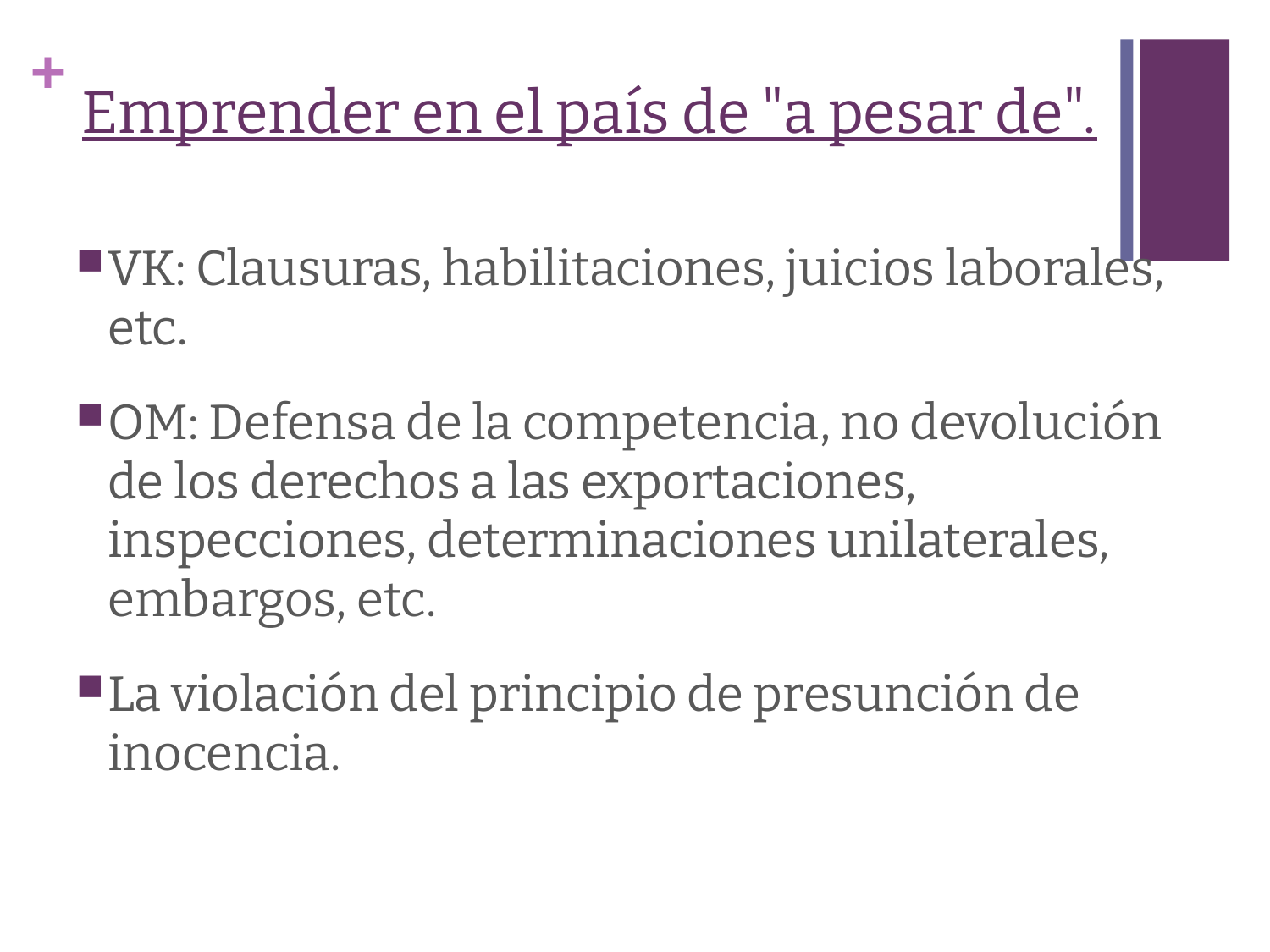

# Emprender en el país de "a pesar de".
VK: Clausuras, habilitaciones, juicios laborales, etc.
OM: Defensa de la competencia, no devolución de los derechos a las exportaciones, inspecciones, determinaciones unilaterales, embargos, etc.
La violación del principio de presunción de inocencia.